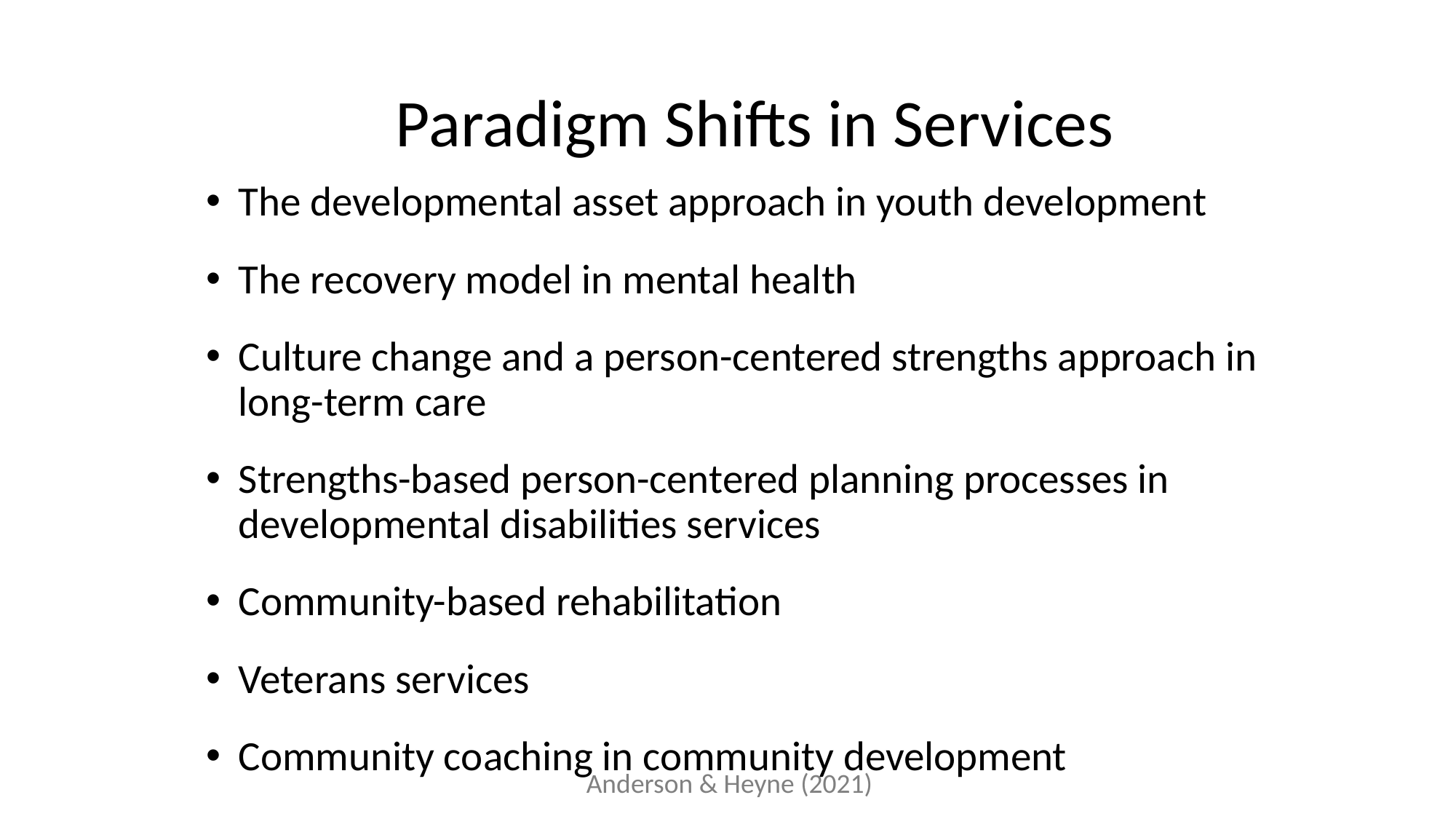

# Paradigm Shifts in Services
The developmental asset approach in youth development
The recovery model in mental health
Culture change and a person-centered strengths approach in long-term care
Strengths-based person-centered planning processes in developmental disabilities services
Community-based rehabilitation
Veterans services
Community coaching in community development
Anderson & Heyne (2021)